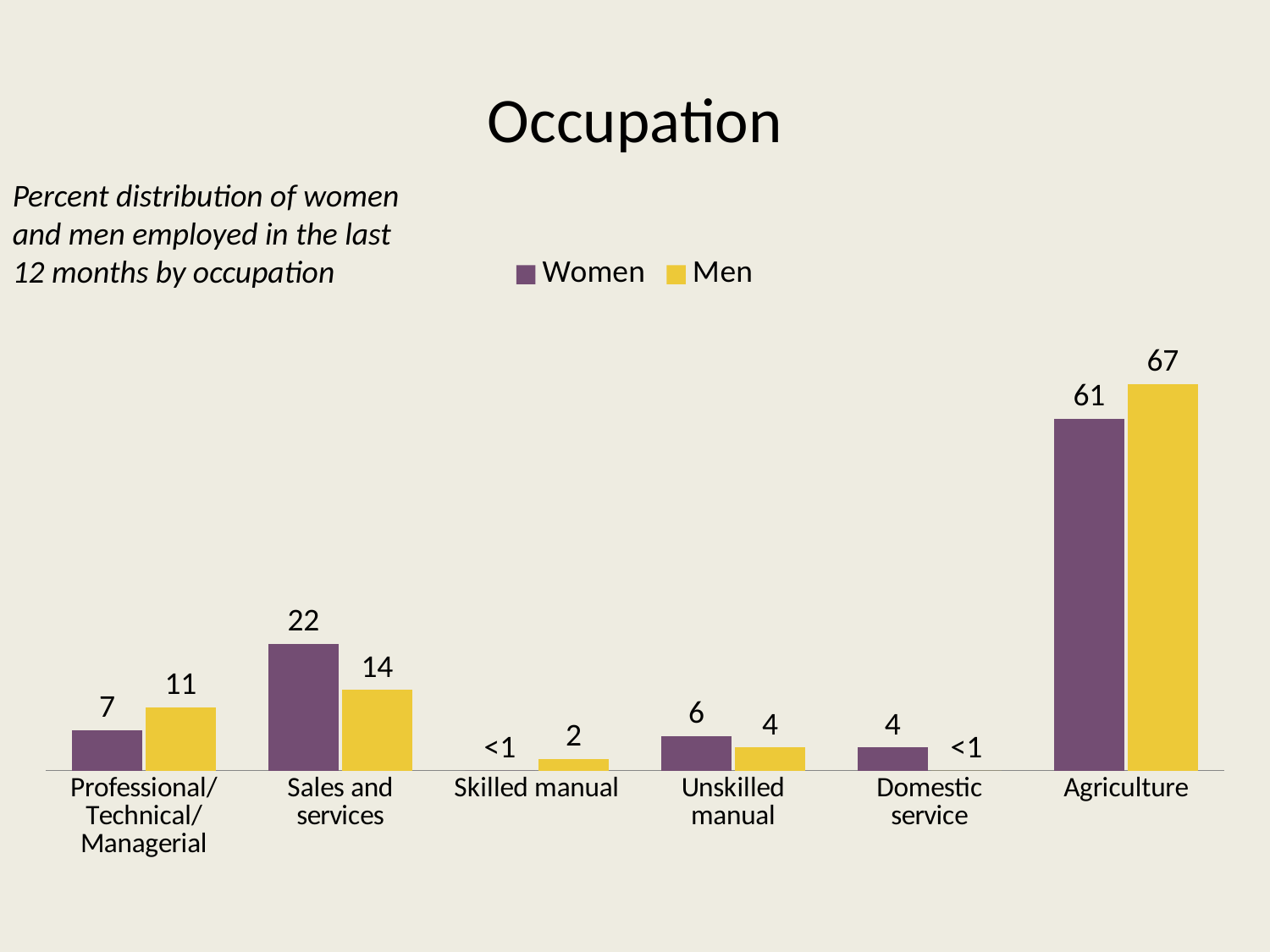

# Occupation
Percent distribution of women and men employed in the last 12 months by occupation

### Chart

| Category | Women | Men |
|---|---|---|
| Professional/ Technical/ Managerial | 7.0 | 11.0 |
| Sales and services | 22.0 | 14.0 |
| Skilled manual | 0.0 | 2.0 |
| Unskilled manual | 6.0 | 4.0 |
| Domestic service | 4.0 | 0.0 |
| Agriculture | 61.0 | 67.0 |